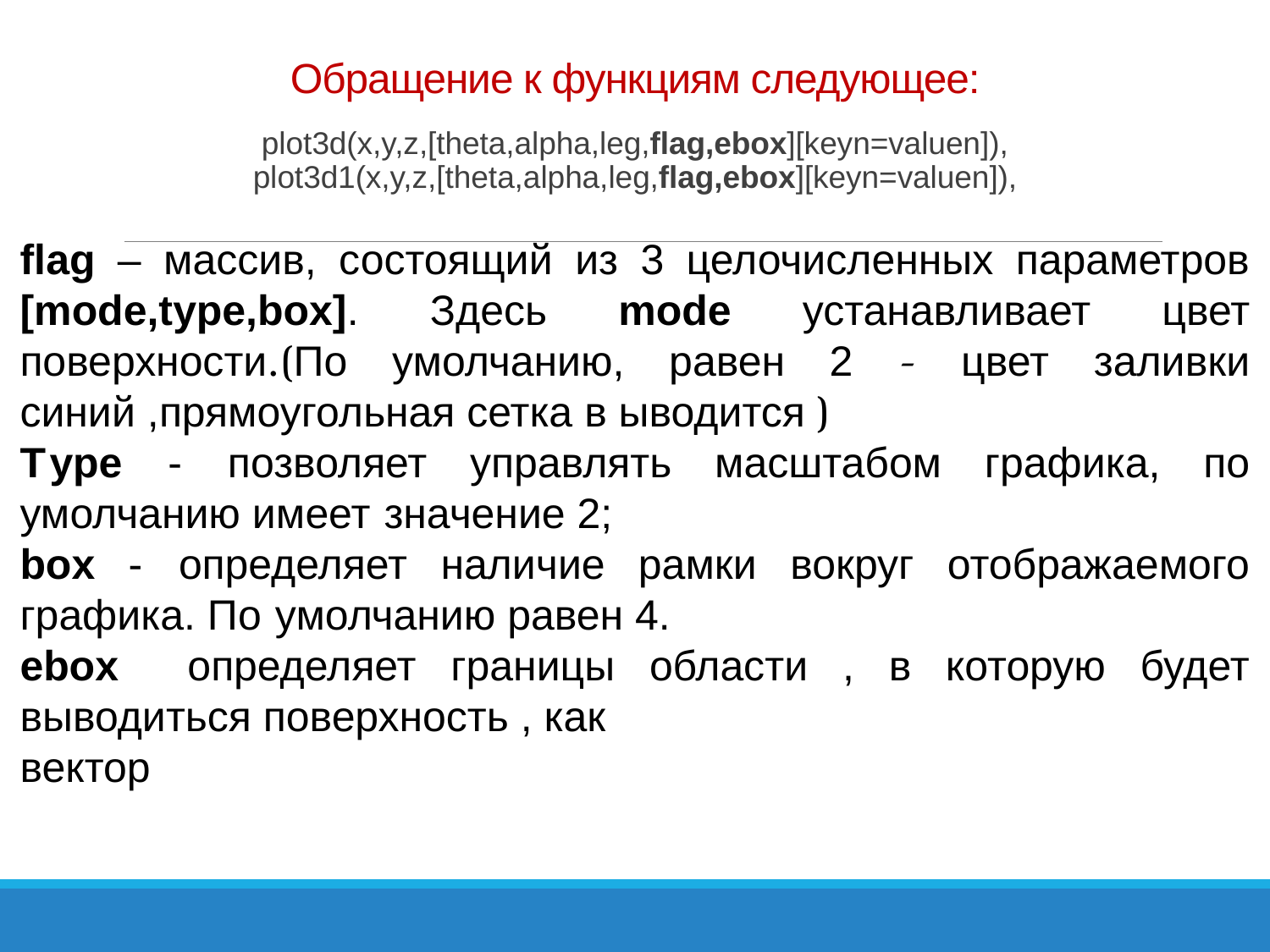

# Обращение к функциям следующее: plot3d(x,y,z,[theta,alpha,leg,flag,ebox][keyn=valuen]), plot3d1(x,y,z,[theta,alpha,leg,flag,ebox][keyn=valuen]),
flag – массив, состоящий из 3 целочисленных параметров [mode,type,box]. Здесь mode устанавливает цвет поверхности.(По умолчанию, равен 2 - цвет заливки синий ,прямоугольная сетка в ыводится )
Type - позволяет управлять масштабом графика, по умолчанию имеет значение 2;
box - определяет наличие рамки вокруг отображаемого графика. По умолчанию равен 4.
ebox  определяет границы области , в которую будет выводиться поверхность , как
вектор